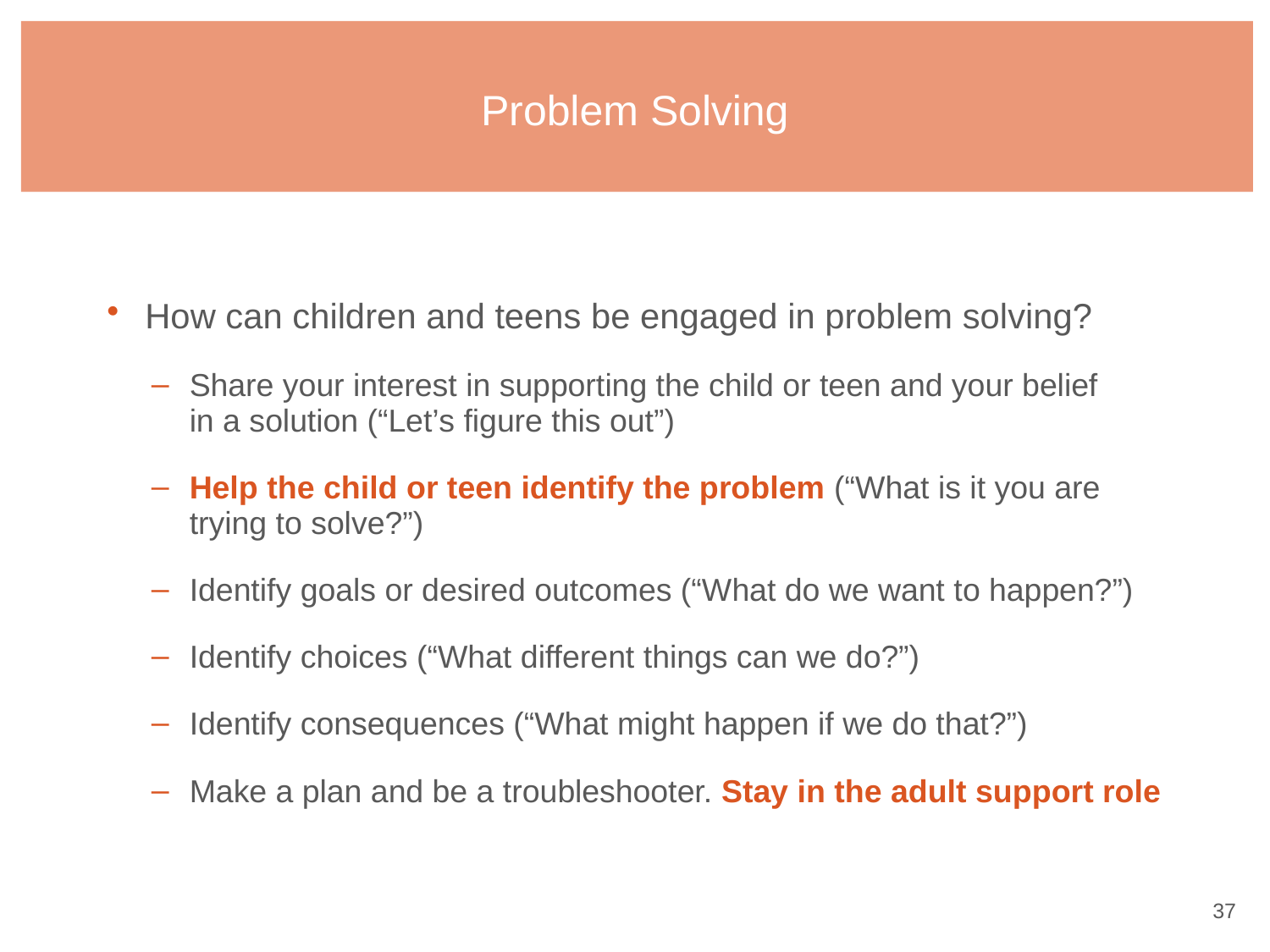

# Problem Solving
How can children and teens be engaged in problem solving?
Share your interest in supporting the child or teen and your belief
in a solution (“Let’s figure this out”)
Help the child or teen identify the problem (“What is it you are trying to solve?”)
Identify goals or desired outcomes (“What do we want to happen?”)
Identify choices (“What different things can we do?”)
Identify consequences (“What might happen if we do that?”)
Make a plan and be a troubleshooter. Stay in the adult support role

37